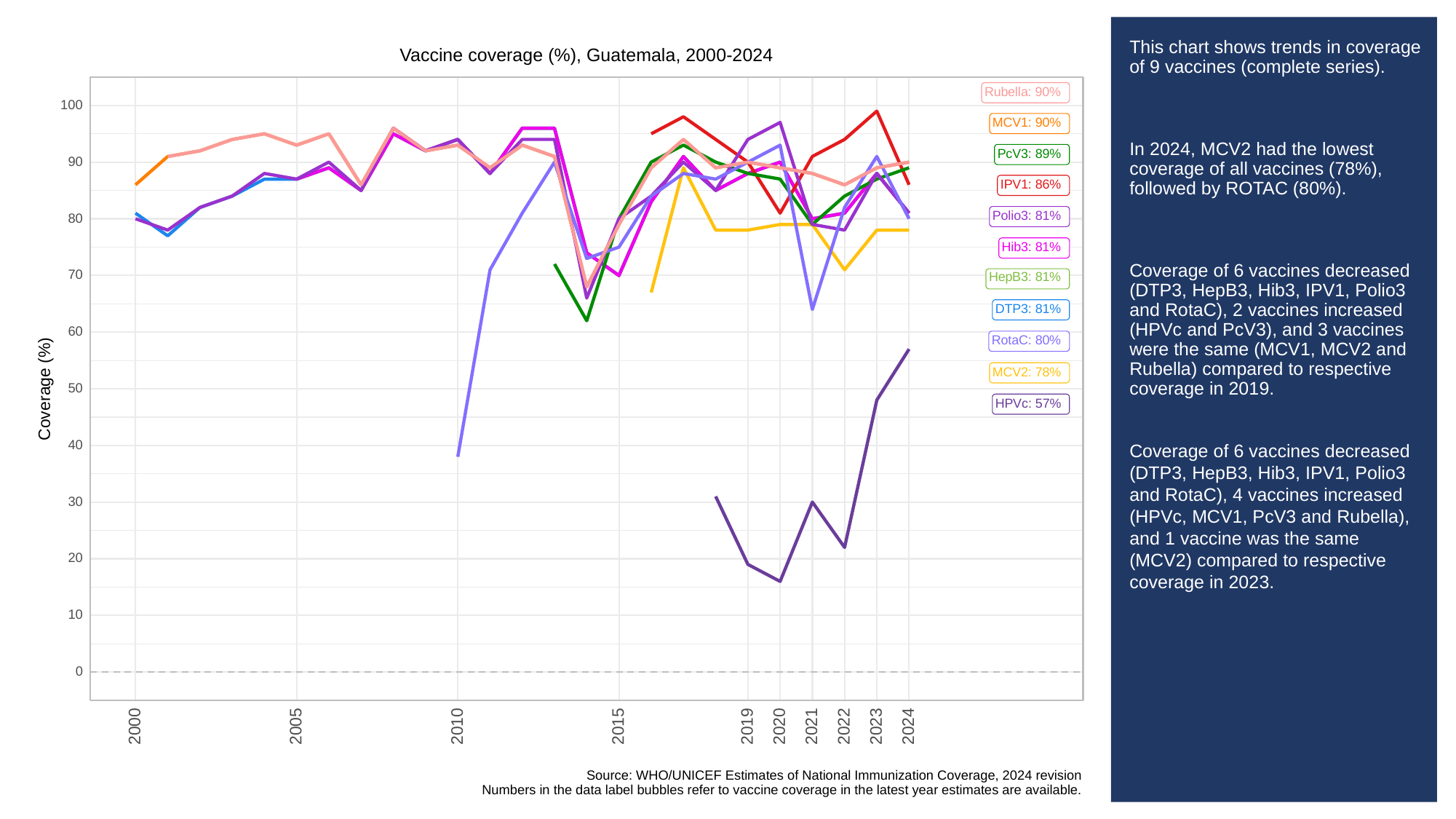

# This chart shows trends in coverage of 9 vaccines (complete series).

In 2024, MCV2 had the lowest coverage of all vaccines (78%), followed by ROTAC (80%).

Coverage of 6 vaccines decreased (DTP3, HepB3, Hib3, IPV1, Polio3 and RotaC), 2 vaccines increased (HPVc and PcV3), and 3 vaccines were the same (MCV1, MCV2 and Rubella) compared to respective coverage in 2019.

Coverage of 6 vaccines decreased (DTP3, HepB3, Hib3, IPV1, Polio3 and RotaC), 4 vaccines increased (HPVc, MCV1, PcV3 and Rubella), and 1 vaccine was the same (MCV2) compared to respective coverage in 2023.

Vaccine coverage (%), Guatemala, 2000-2024

Rubella: 90%

100

MCV1: 90%

PcV3: 89%

90

IPV1: 86%

Polio3: 81%

80

Hib3: 81%

70
HepB3: 81%

DTP3: 81%
60

RotaC: 80%

MCV2: 78%
Coverage (%)
50

HPVc: 57%

40

30

20

10

0

2023
2000
2005
2010
2015
2019
2020
2021
2022
2024
Source: WHO/UNICEF Estimates of National Immunization Coverage, 2024 revision
Numbers in the data label bubbles refer to vaccine coverage in the latest year estimates are available.